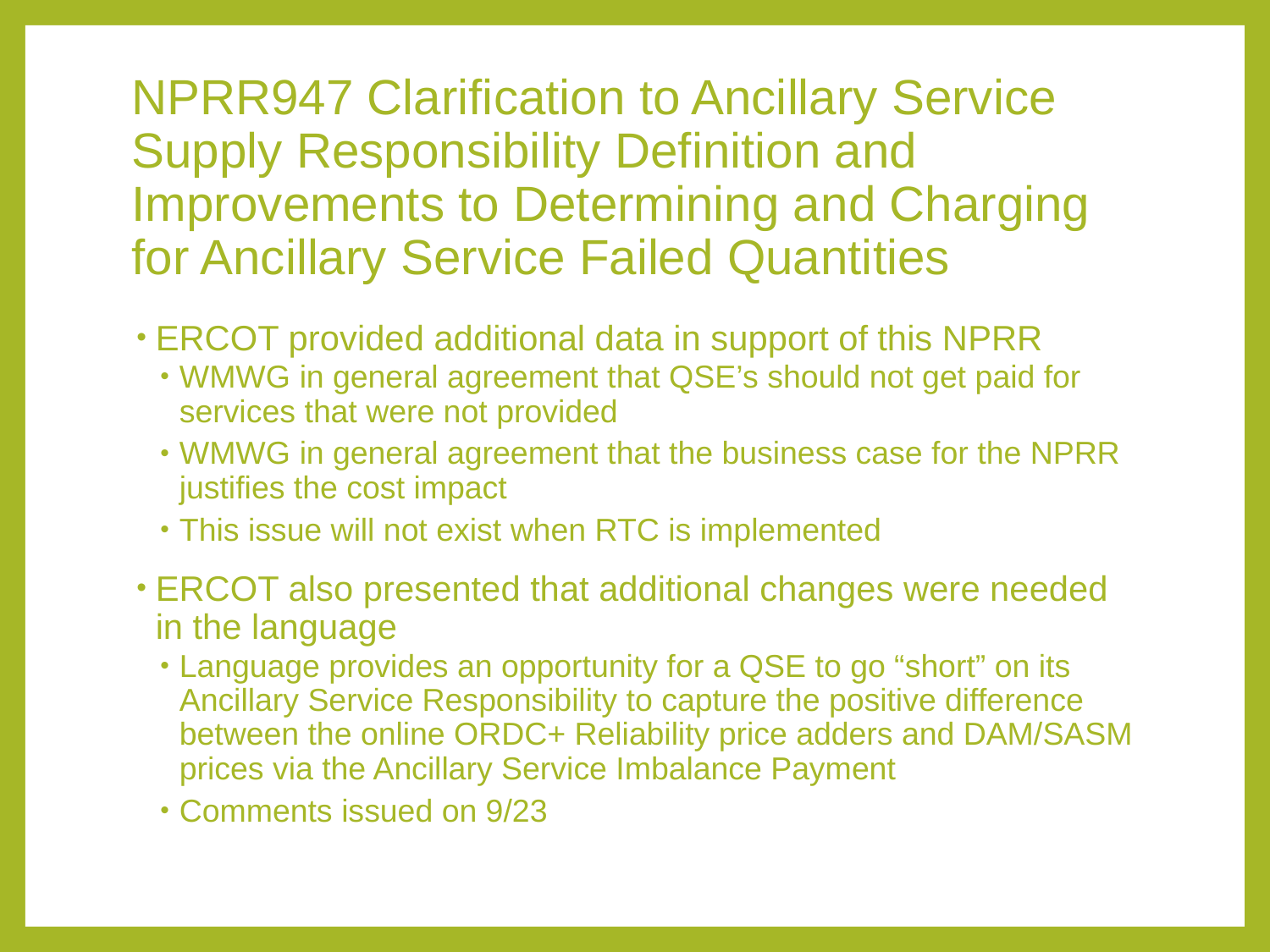

# NPRR947 Clarification to Ancillary Service Supply Responsibility Definition and Improvements to Determining and Charging for Ancillary Service Failed Quantities
ERCOT provided additional data in support of this NPRR
WMWG in general agreement that QSE’s should not get paid for services that were not provided
WMWG in general agreement that the business case for the NPRR justifies the cost impact
This issue will not exist when RTC is implemented
ERCOT also presented that additional changes were needed in the language
Language provides an opportunity for a QSE to go “short” on its Ancillary Service Responsibility to capture the positive difference between the online ORDC+ Reliability price adders and DAM/SASM prices via the Ancillary Service Imbalance Payment
Comments issued on 9/23